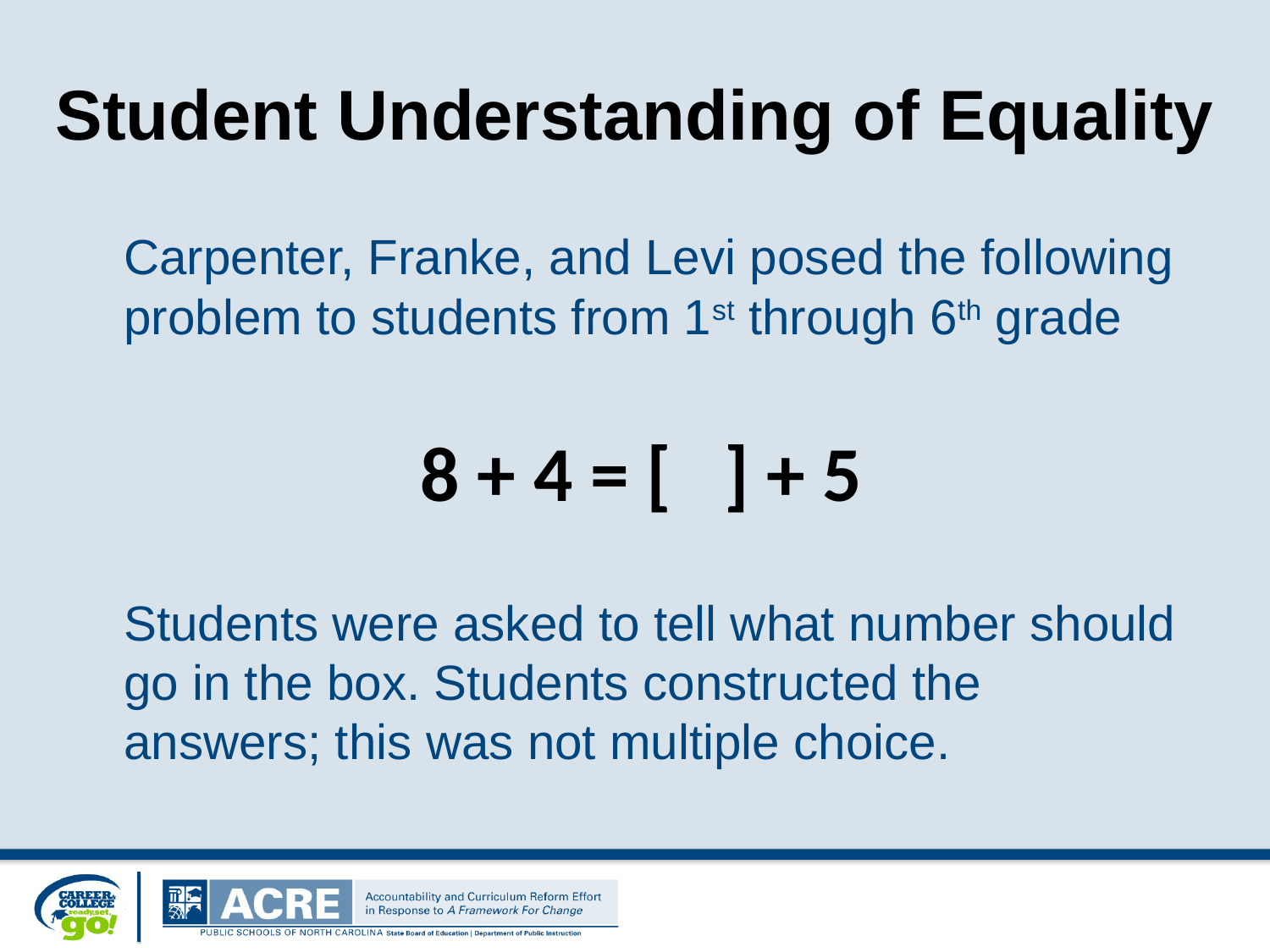

# Student Understanding of Equality
	Carpenter, Franke, and Levi posed the following problem to students from 1st through 6th grade

	Students were asked to tell what number should go in the box. Students constructed the answers; this was not multiple choice.

  8 + 4 = [   ] + 5